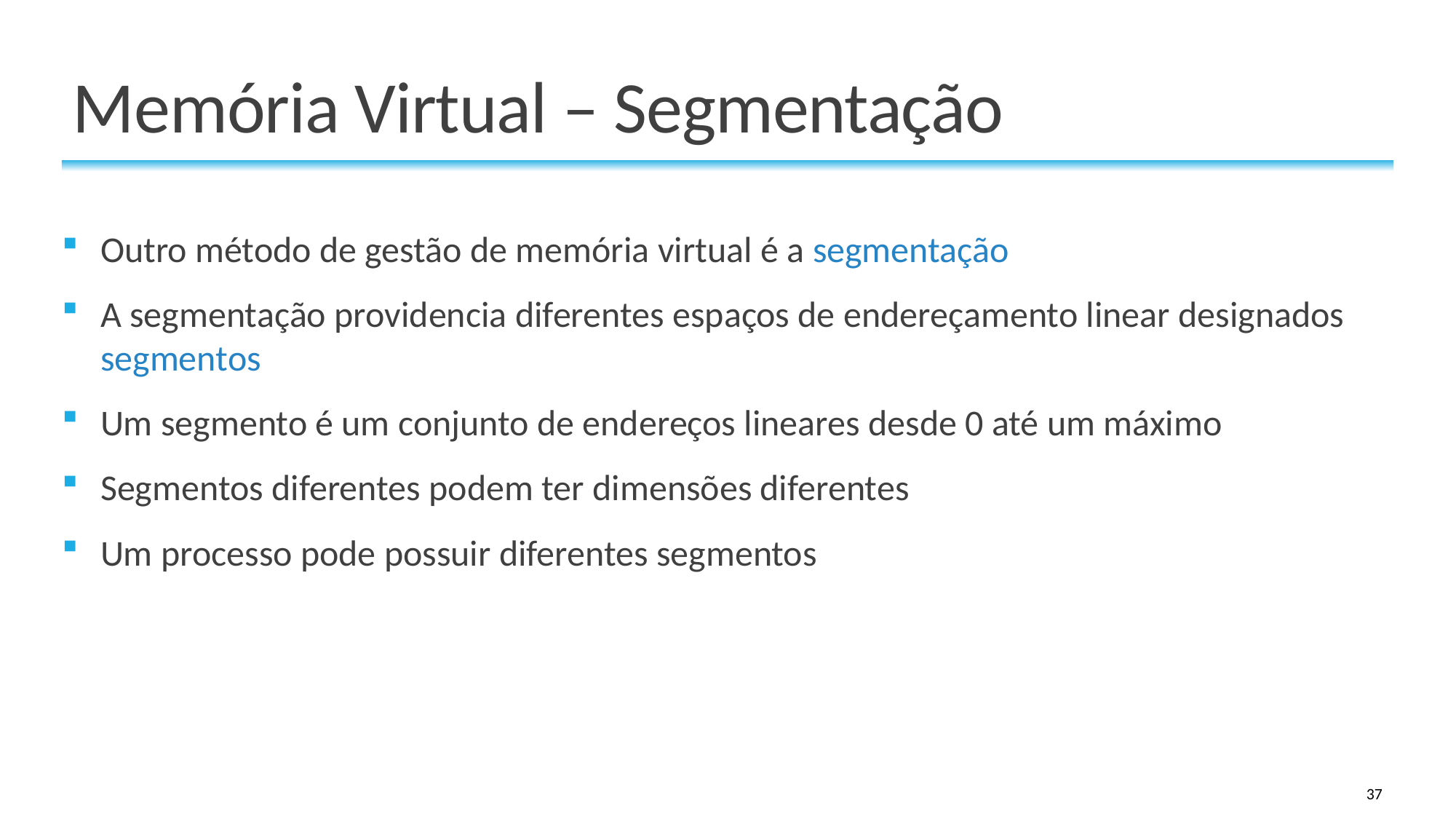

# Memória Virtual – Segmentação
Outro método de gestão de memória virtual é a segmentação
A segmentação providencia diferentes espaços de endereçamento linear designados segmentos
Um segmento é um conjunto de endereços lineares desde 0 até um máximo
Segmentos diferentes podem ter dimensões diferentes
Um processo pode possuir diferentes segmentos
37